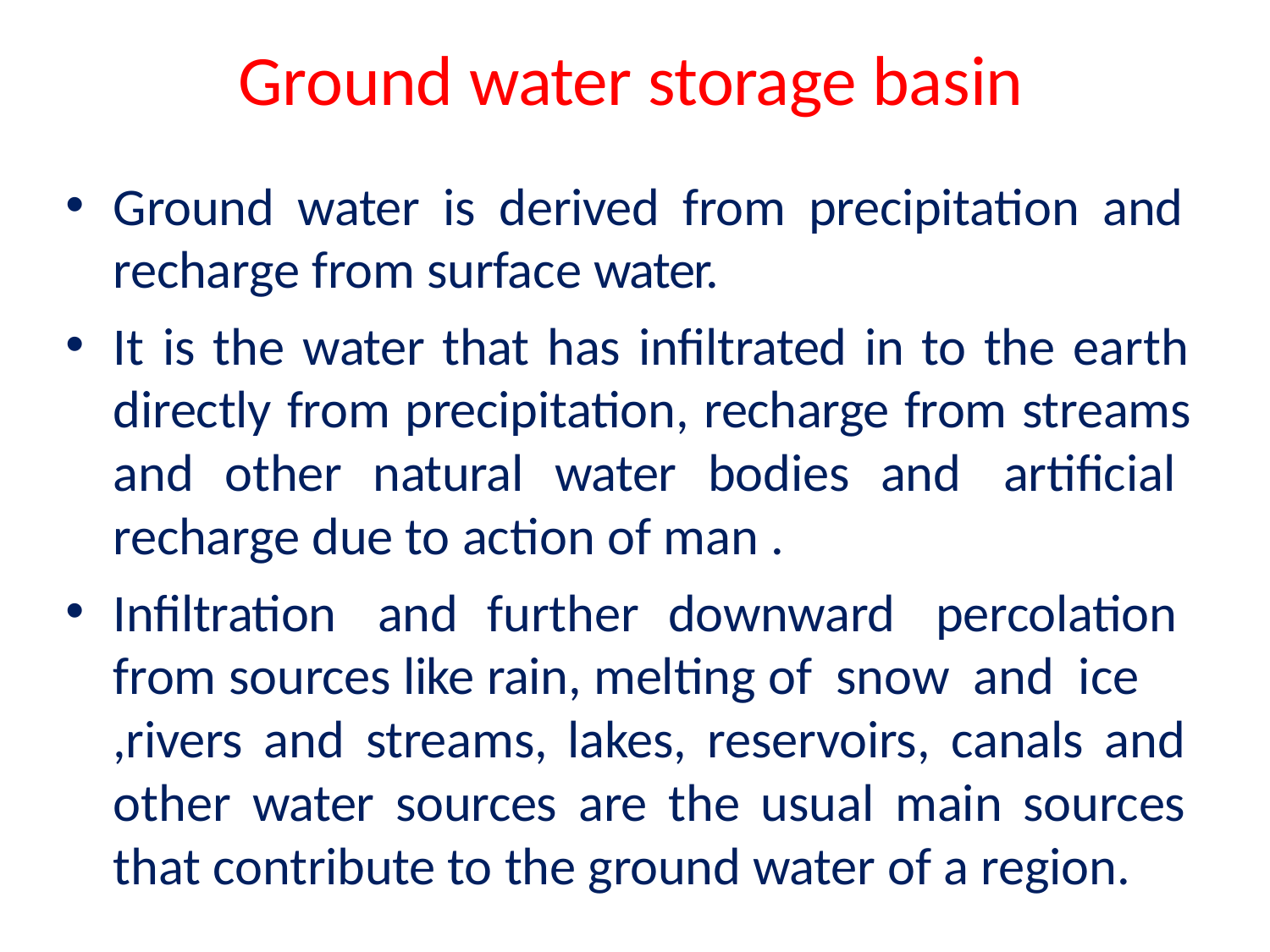

# Ground water storage basin
Ground water is derived from precipitation and  recharge from surface water.
It is the water that has infiltrated in to the earth  directly from precipitation, recharge from streams  and other natural water bodies and artificial  recharge due to action of man .
Infiltration and further downward percolation  from sources like rain, melting of snow and ice
,rivers and streams, lakes, reservoirs, canals and  other water sources are the usual main sources  that contribute to the ground water of a region.